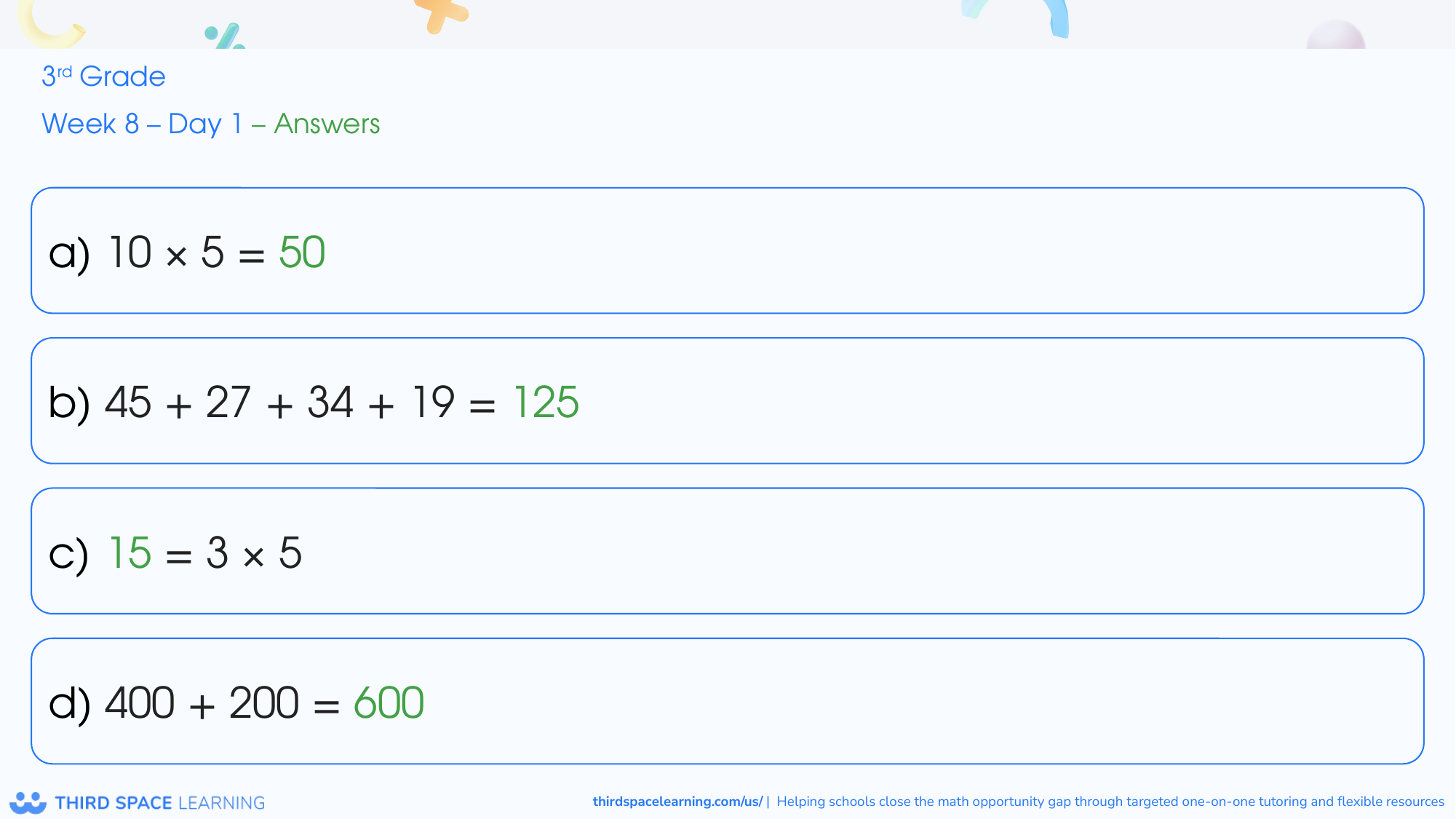

3rd Grade
Week 8 – Day 1 – Answers
10 × 5 = 50
45 + 27 + 34 + 19 = 125
15 = 3 × 5
400 + 200 = 600